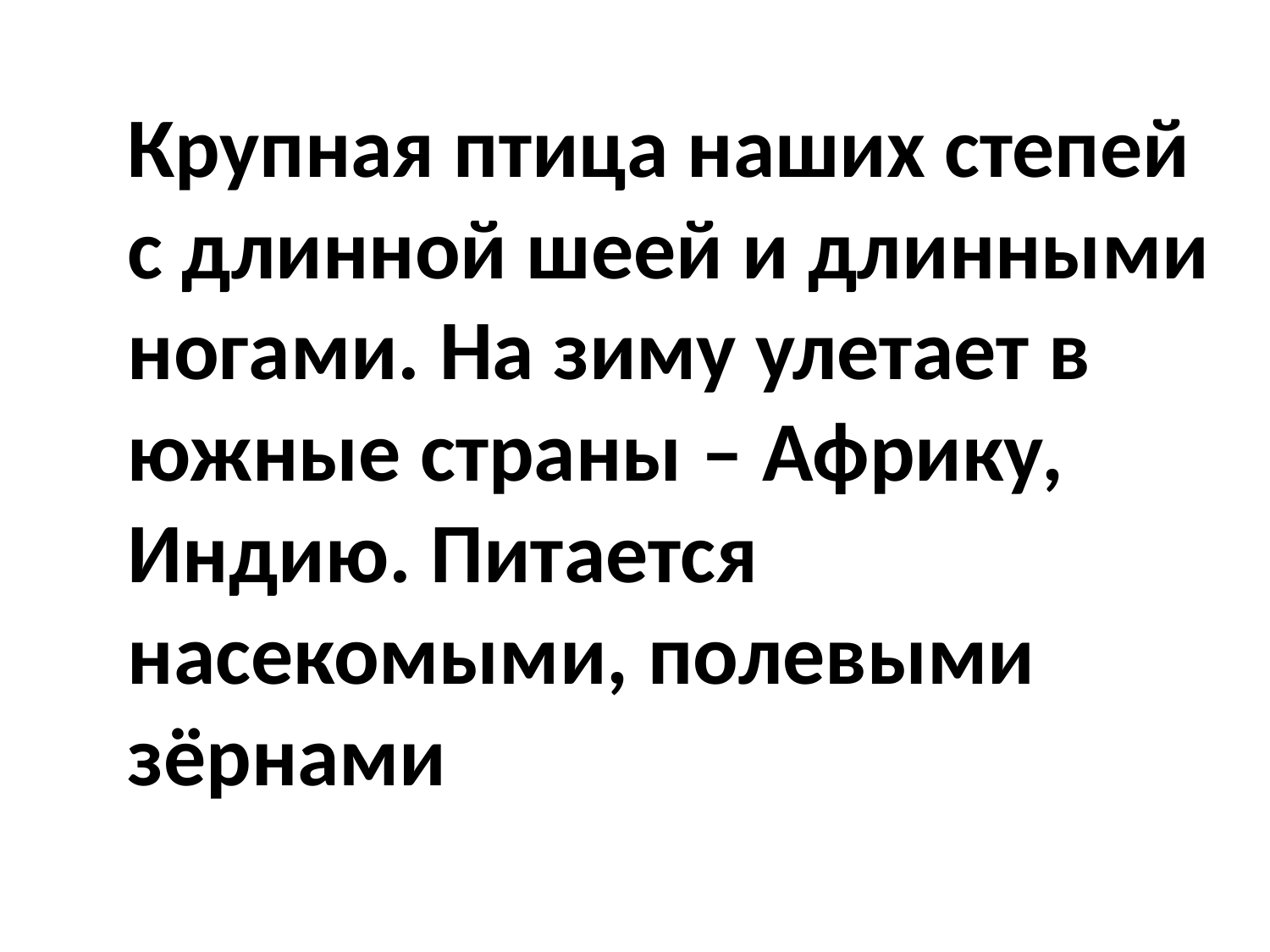

Крупная птица наших степей с длинной шеей и длинными ногами. На зиму улетает в южные страны – Африку, Индию. Питается насекомыми, полевыми зёрнами